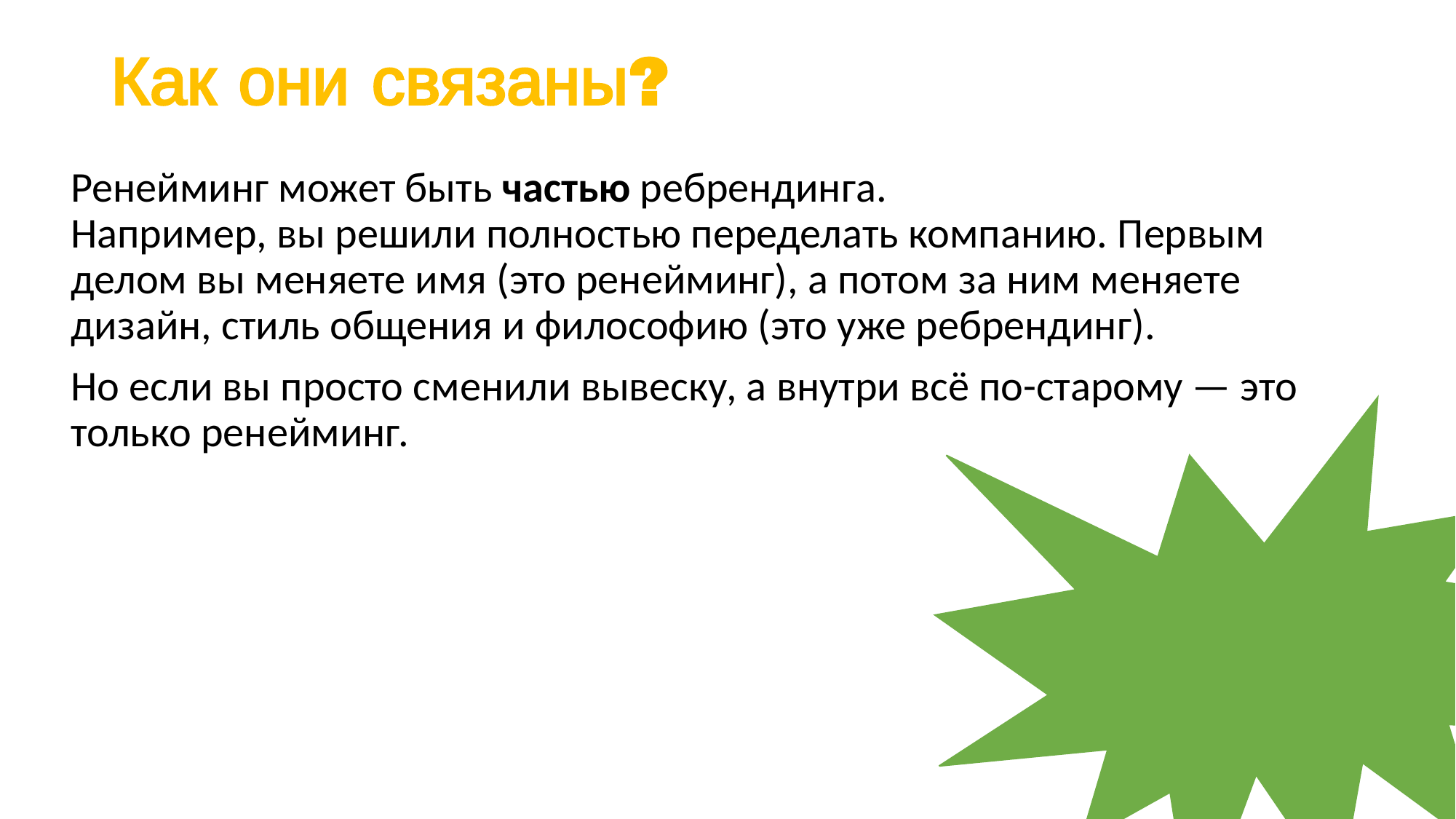

# Как они связаны?
Ренейминг может быть частью ребрендинга.
Например, вы решили полностью переделать компанию. Первым делом вы меняете имя (это ренейминг), а потом за ним меняете дизайн, стиль общения и философию (это уже ребрендинг).
Но если вы просто сменили вывеску, а внутри всё по-старому — это только ренейминг.